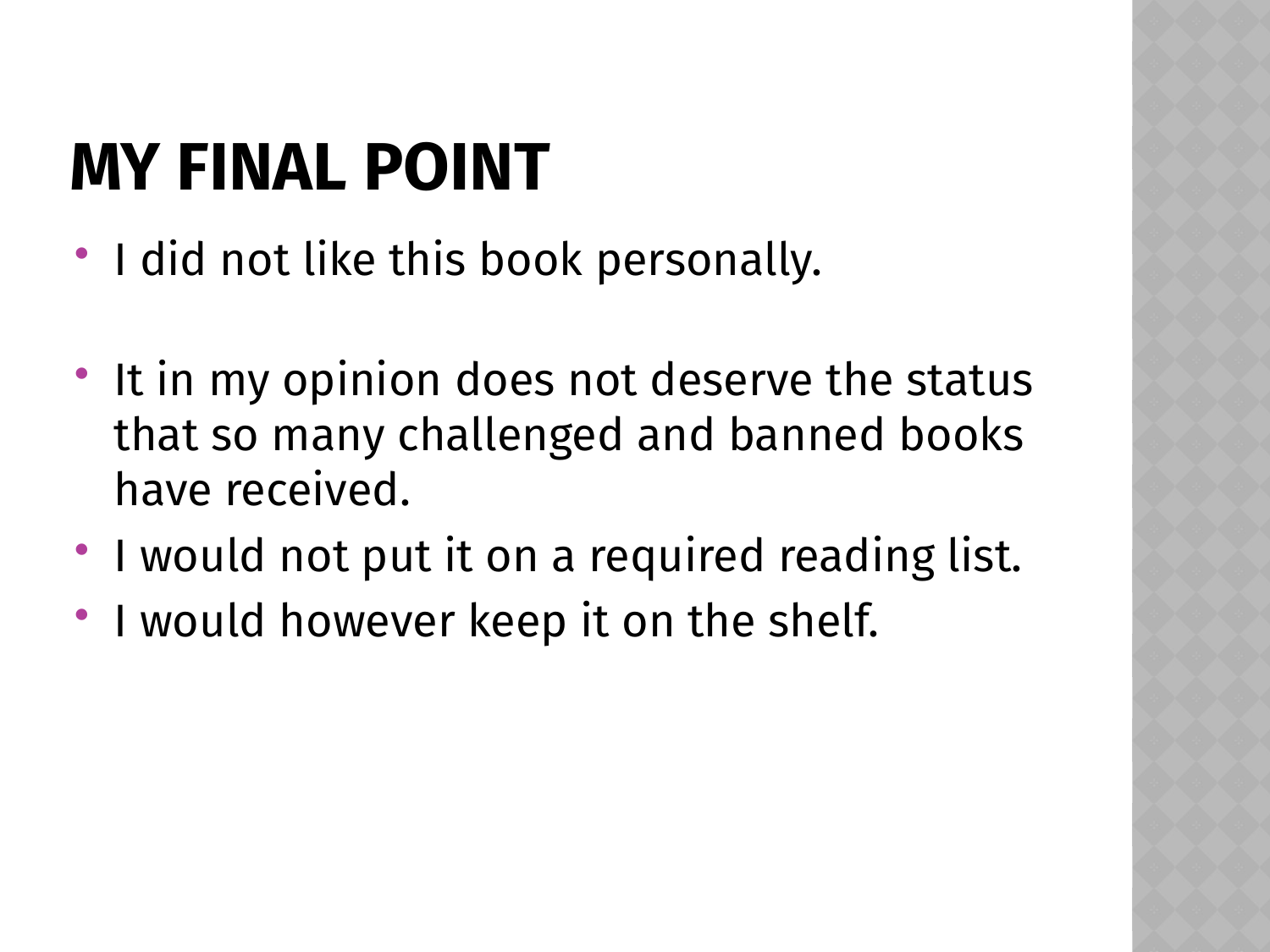

# My final point
I did not like this book personally.
It in my opinion does not deserve the status that so many challenged and banned books have received.
I would not put it on a required reading list.
I would however keep it on the shelf.